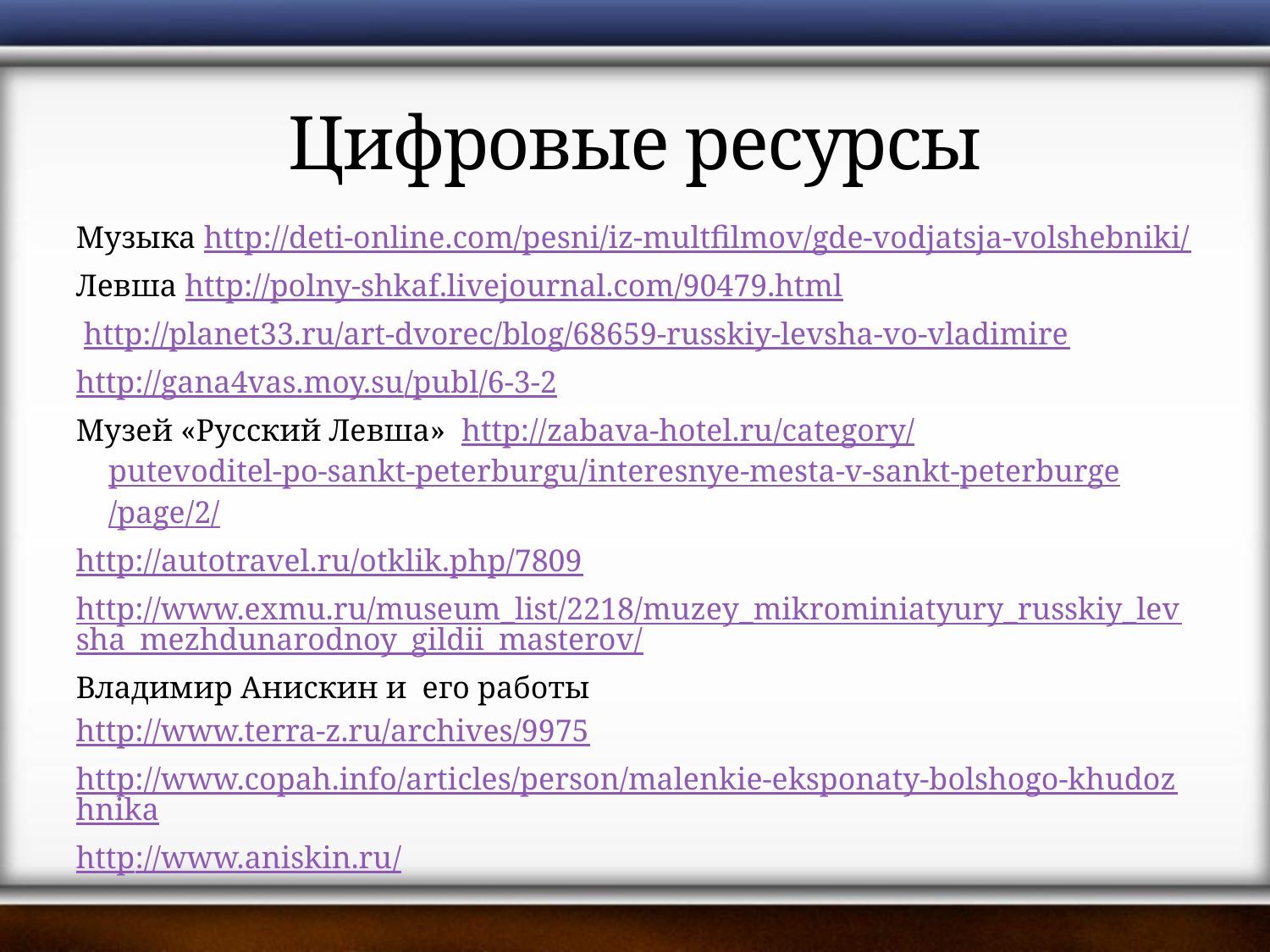

# Цифровые ресурсы
Музыка http://deti-online.com/pesni/iz-multfilmov/gde-vodjatsja-volshebniki/
Левша http://polny-shkaf.livejournal.com/90479.html
 http://planet33.ru/art-dvorec/blog/68659-russkiy-levsha-vo-vladimire
http://gana4vas.moy.su/publ/6-3-2
Музей «Русский Левша»  http://zabava-hotel.ru/category/putevoditel-po-sankt-peterburgu/interesnye-mesta-v-sankt-peterburge/page/2/
http://autotravel.ru/otklik.php/7809
http://www.exmu.ru/museum_list/2218/muzey_mikrominiatyury_russkiy_levsha_mezhdunarodnoy_gildii_masterov/
Владимир Анискин и  его работы
http://www.terra-z.ru/archives/9975
http://www.copah.info/articles/person/malenkie-eksponaty-bolshogo-khudozhnika
http://www.aniskin.ru/